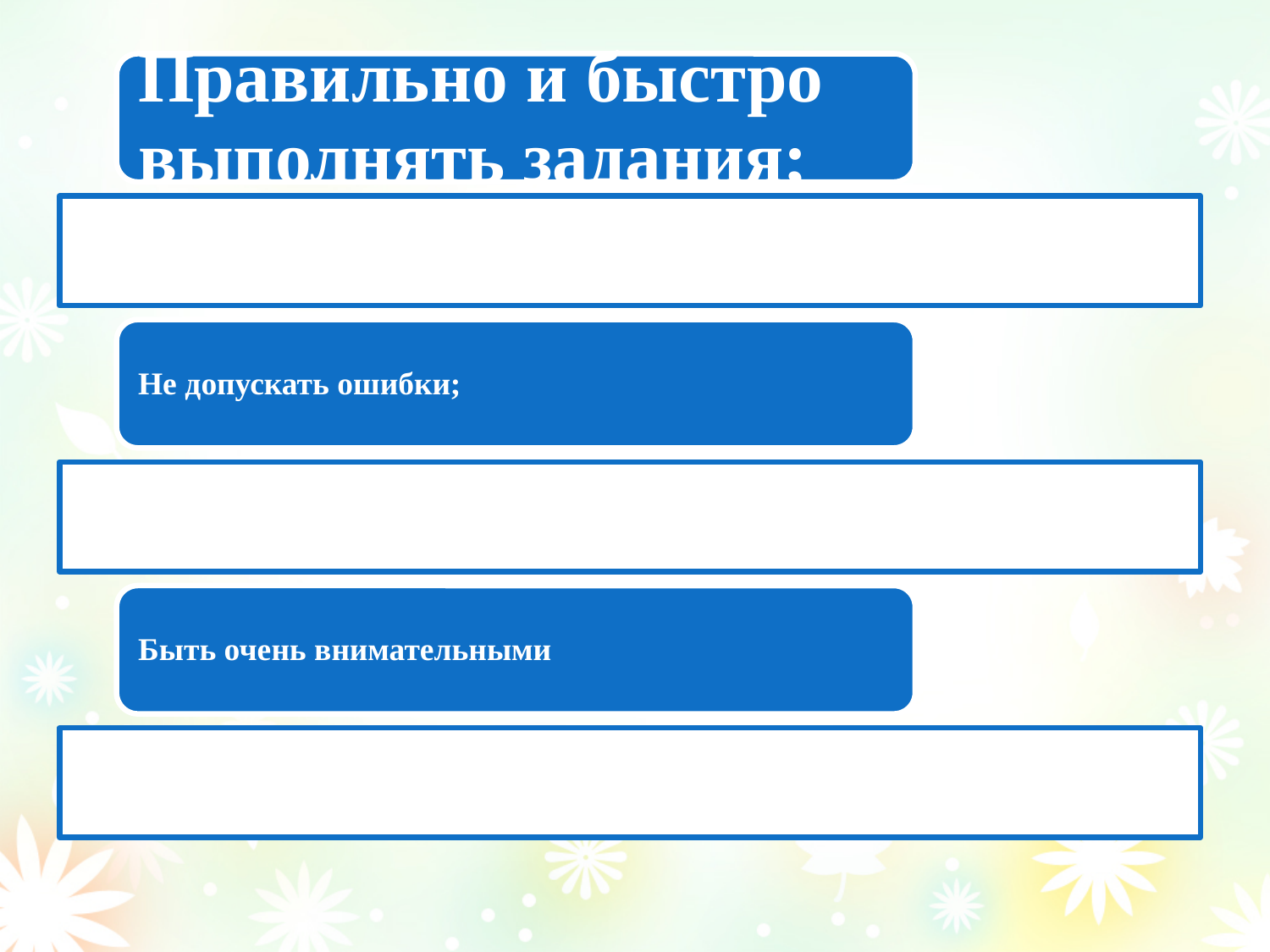

Правильно и быстро выполнять задания;
Не допускать ошибки;
Быть очень внимательными